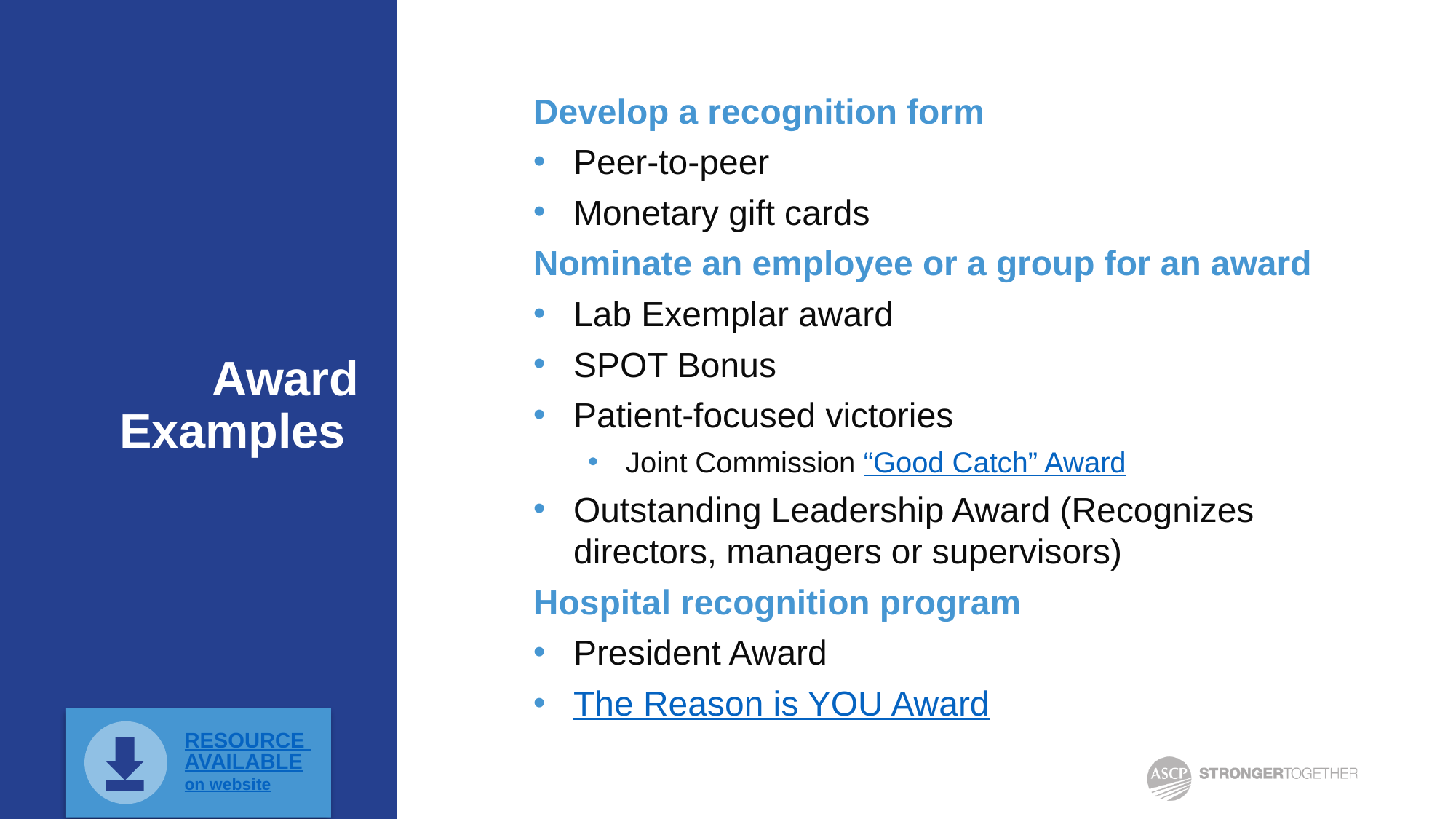

Develop a recognition form
Peer-to-peer
Monetary gift cards
Nominate an employee or a group for an award
Lab Exemplar award
SPOT Bonus
Patient-focused victories
Joint Commission “Good Catch” Award
Outstanding Leadership Award (Recognizes directors, managers or supervisors)
Hospital recognition program
President Award
The Reason is YOU Award
# Award Examples

RESOURCE AVAILABLE
on website